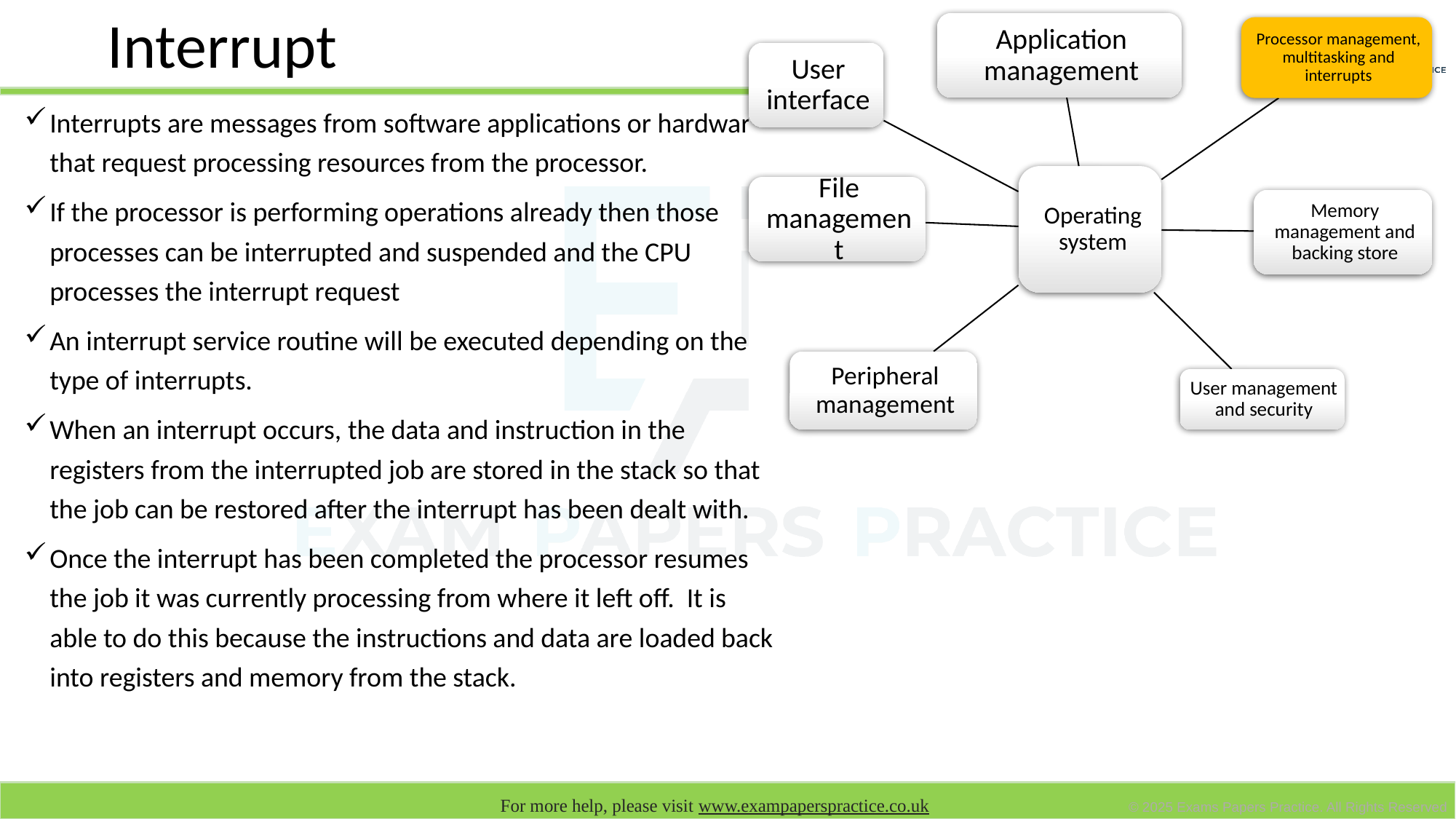

# Interrupt
Operating system
Application management
Processor management, multitasking and interrupts
Memory management and backing store
User management and security
Peripheral management
File management
User interface
Interrupts are messages from software applications or hardware that request processing resources from the processor.
If the processor is performing operations already then those processes can be interrupted and suspended and the CPU processes the interrupt request
An interrupt service routine will be executed depending on the type of interrupts.
When an interrupt occurs, the data and instruction in the registers from the interrupted job are stored in the stack so that the job can be restored after the interrupt has been dealt with.
Once the interrupt has been completed the processor resumes the job it was currently processing from where it left off.  It is able to do this because the instructions and data are loaded back into registers and memory from the stack.